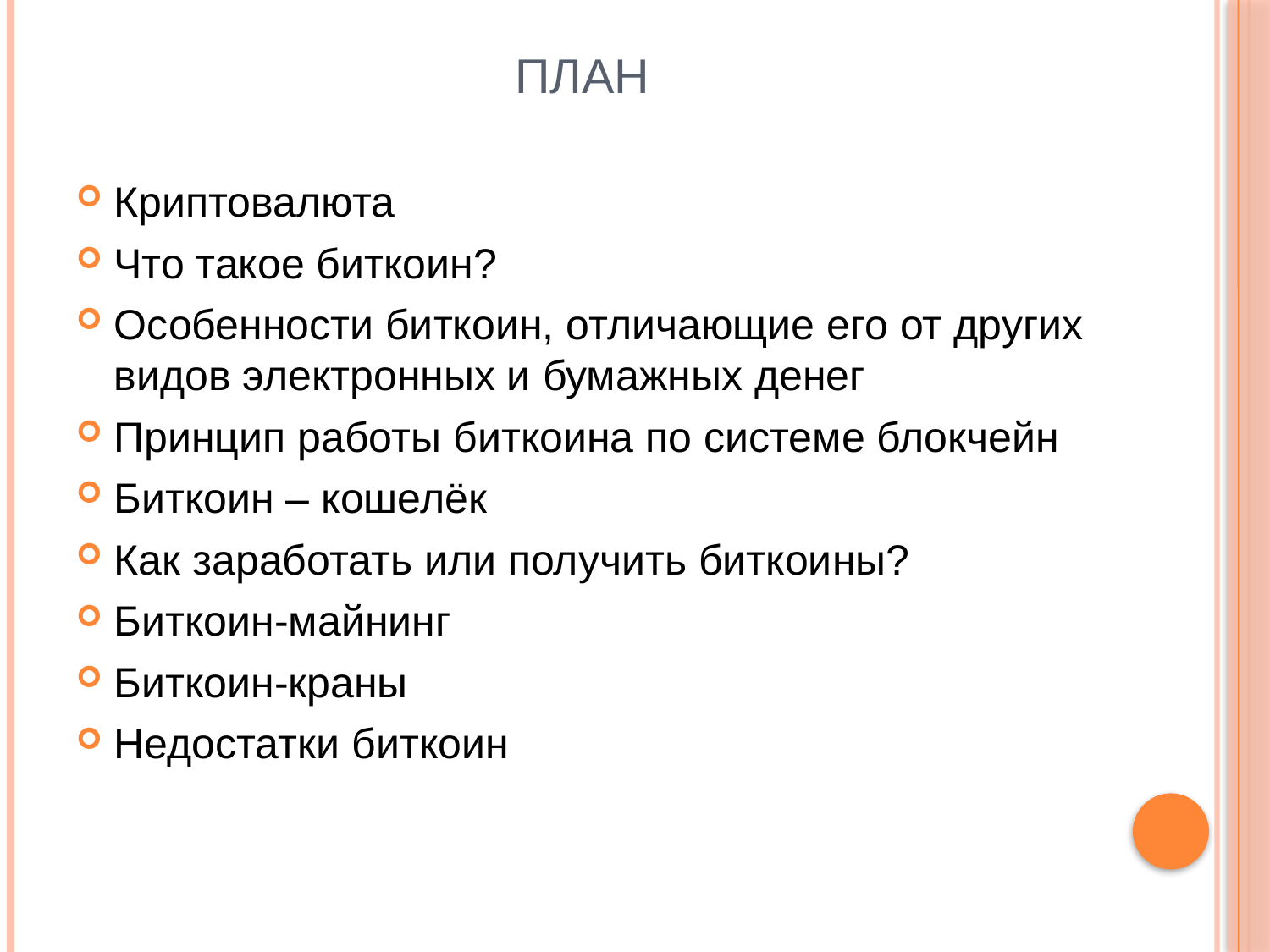

# план
Криптовалюта
Что такое биткоин?
Особенности биткоин, отличающие его от других видов электронных и бумажных денег
Принцип работы биткоина по системе блокчейн
Биткоин – кошелёк
Как заработать или получить биткоины?
Биткоин-майнинг
Биткоин-краны
Недостатки биткоин